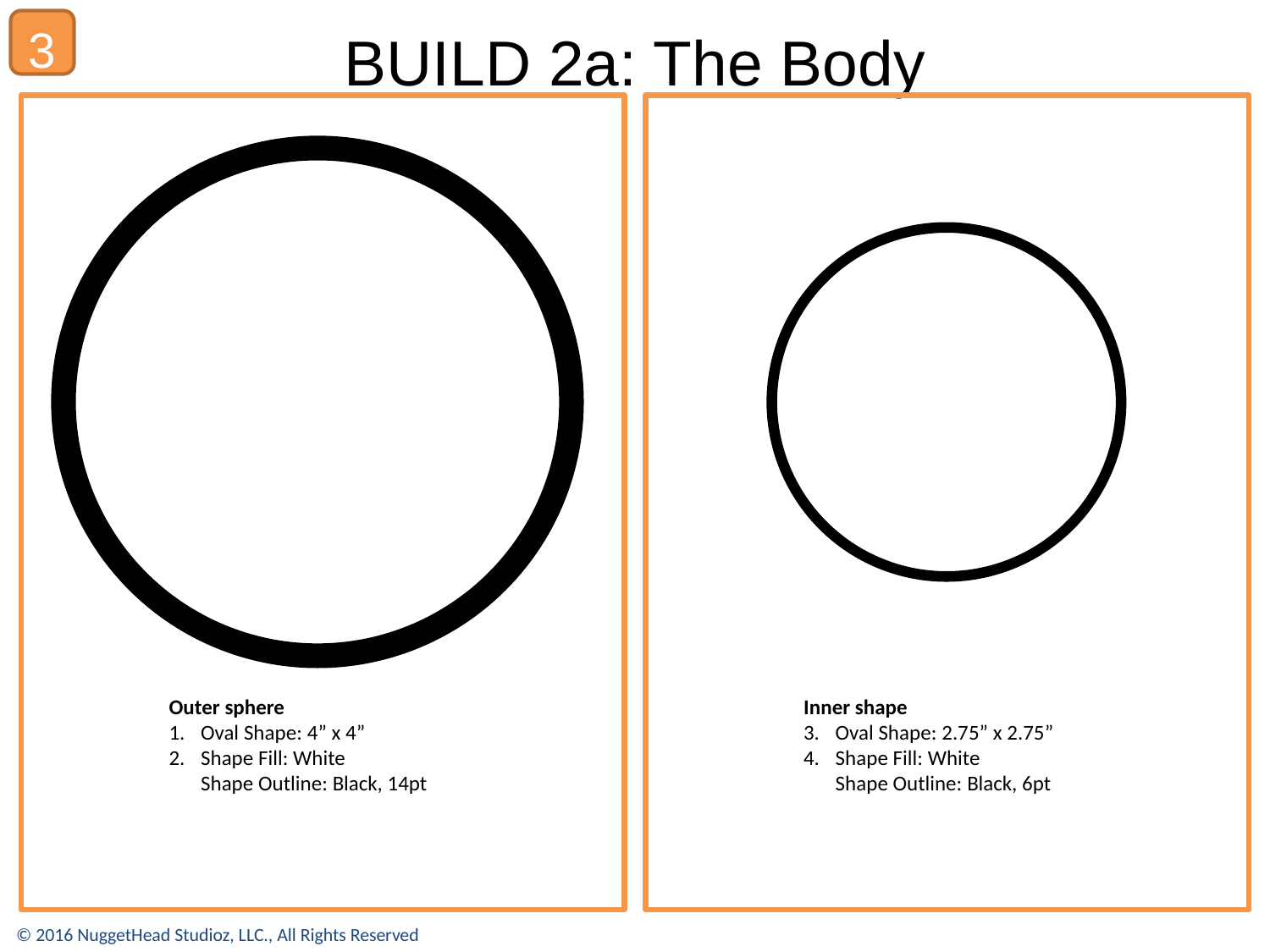

3
# BUILD 2a: The Body

Inner shape
Oval Shape: 2.75” x 2.75”
Shape Fill: White
Shape Outline: Black, 6pt
Outer sphere
Oval Shape: 4” x 4”
Shape Fill: White
Shape Outline: Black, 14pt